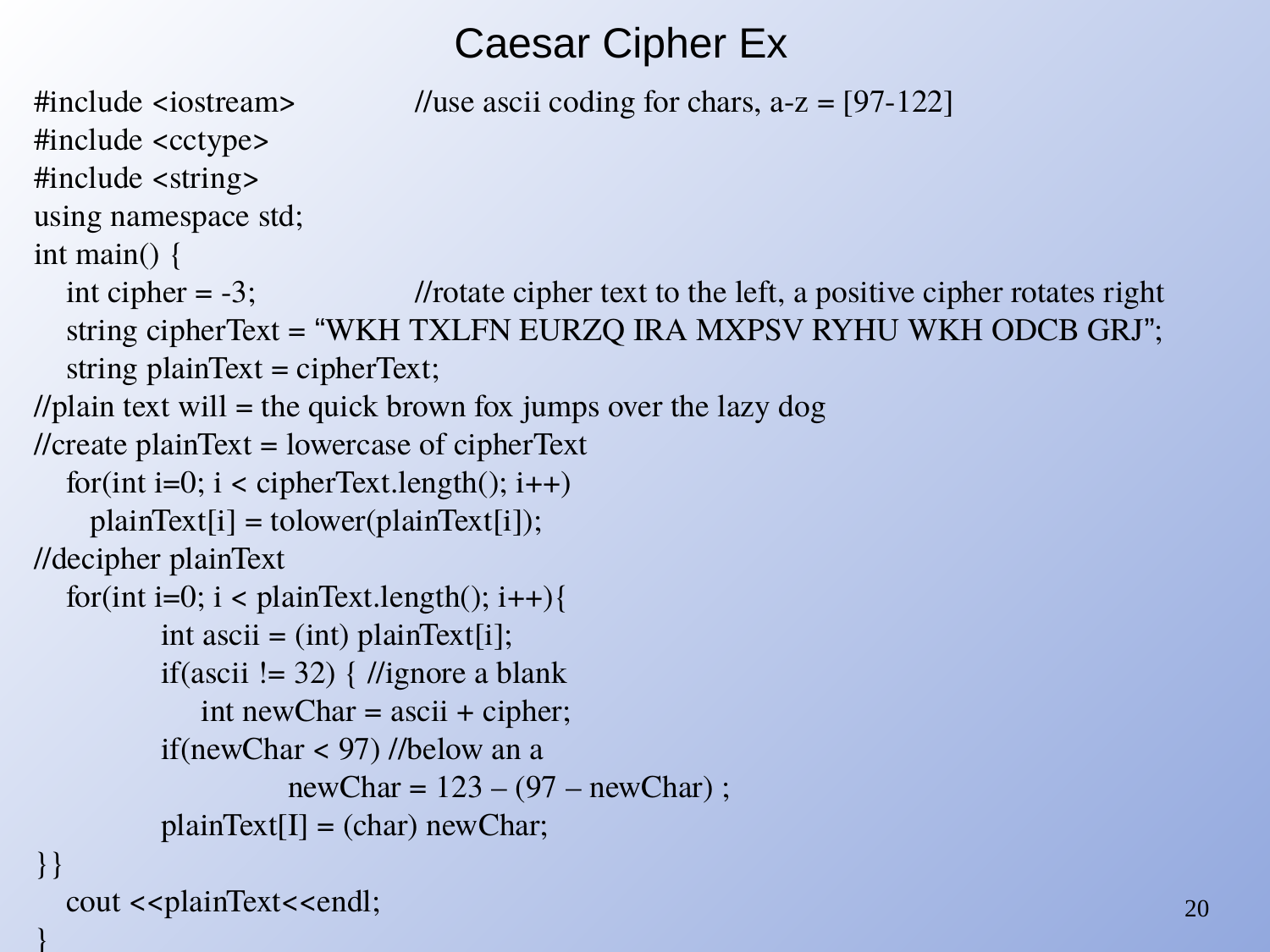

# Caesar Cipher Ex
#include <iostream>	//use ascii coding for chars, a-z = [97-122]
#include <cctype>
#include <string>
using namespace std;
int main() {
    int cipher = -3;		//rotate cipher text to the left, a positive cipher rotates right
    string cipherText = “WKH TXLFN EURZQ IRA MXPSV RYHU WKH ODCB GRJ”;
    string plainText = cipherText;
//plain text will = the quick brown fox jumps over the lazy dog
//create plainText = lowercase of cipherText
    for(int i=0; i < cipherText.length(); i++)
       plainText[i] = tolower(plainText[i]);
//decipher plainText
    for(int i=0; i < plainText.length(); i++){
	int ascii = (int) plainText[i];
	if(ascii != 32) { //ignore a blank
	     int newChar = ascii + cipher;
	if(newChar < 97) //below an a
		newChar = 123 – (97 – newChar) ;
	plainText[I] = (char) newChar;
}}
    cout <<plainText<<endl;
}
20